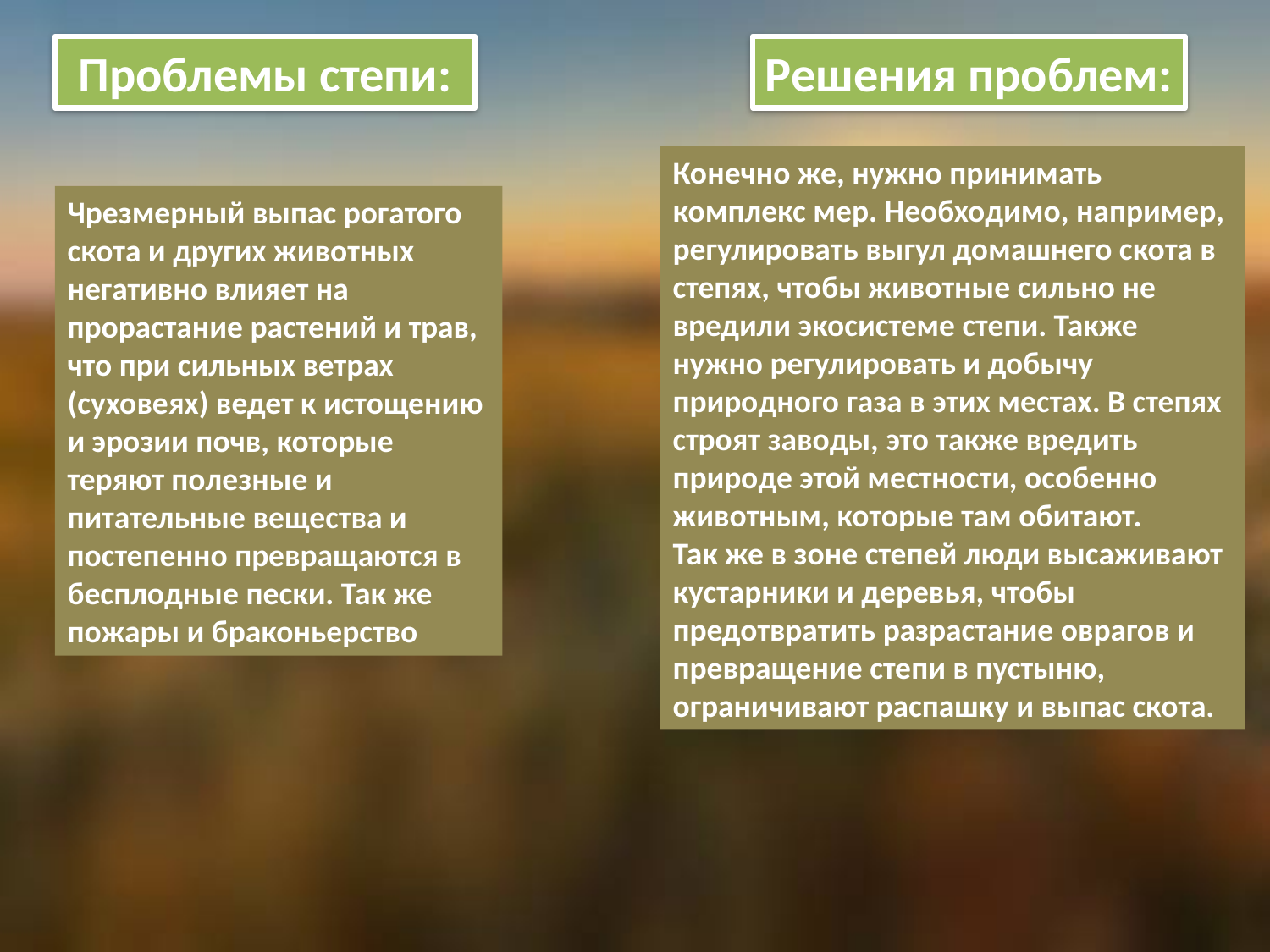

Проблемы степи:
Решения проблем:
Конечно же, нужно принимать комплекс мер. Необходимо, например, регулировать выгул домашнего скота в степях, чтобы животные сильно не вредили экосистеме степи. Также нужно регулировать и добычу природного газа в этих местах. В степях строят заводы, это также вредить природе этой местности, особенно животным, которые там обитают.
Так же в зоне степей люди высаживают кустарники и деревья, чтобы предотвратить разрастание оврагов и превращение степи в пустыню, ограничивают распашку и выпас скота.
Чрезмерный выпас рогатого скота и других животных негативно влияет на прорастание растений и трав, что при сильных ветрах (суховеях) ведет к истощению и эрозии почв, которые теряют полезные и питательные вещества и постепенно превращаются в бесплодные пески. Так же пожары и браконьерство